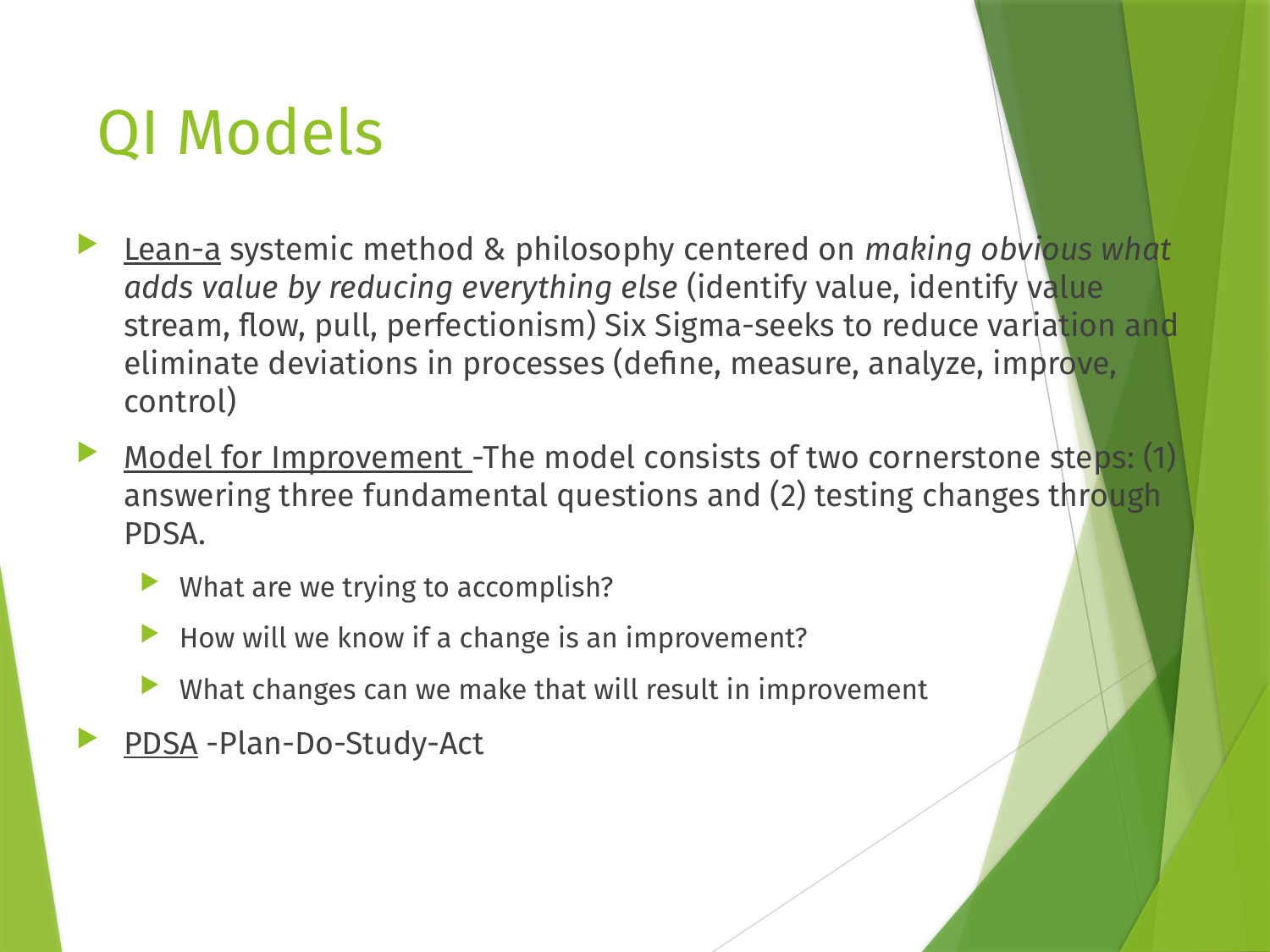

# QI Models
Lean-a systemic method & philosophy centered on making obvious what adds value by reducing everything else (identify value, identify value stream, flow, pull, perfectionism) Six Sigma-seeks to reduce variation and eliminate deviations in processes (define, measure, analyze, improve, control)
Model for Improvement -The model consists of two cornerstone steps: (1) answering three fundamental questions and (2) testing changes through PDSA.
What are we trying to accomplish?
How will we know if a change is an improvement?
What changes can we make that will result in improvement
PDSA -Plan-Do-Study-Act